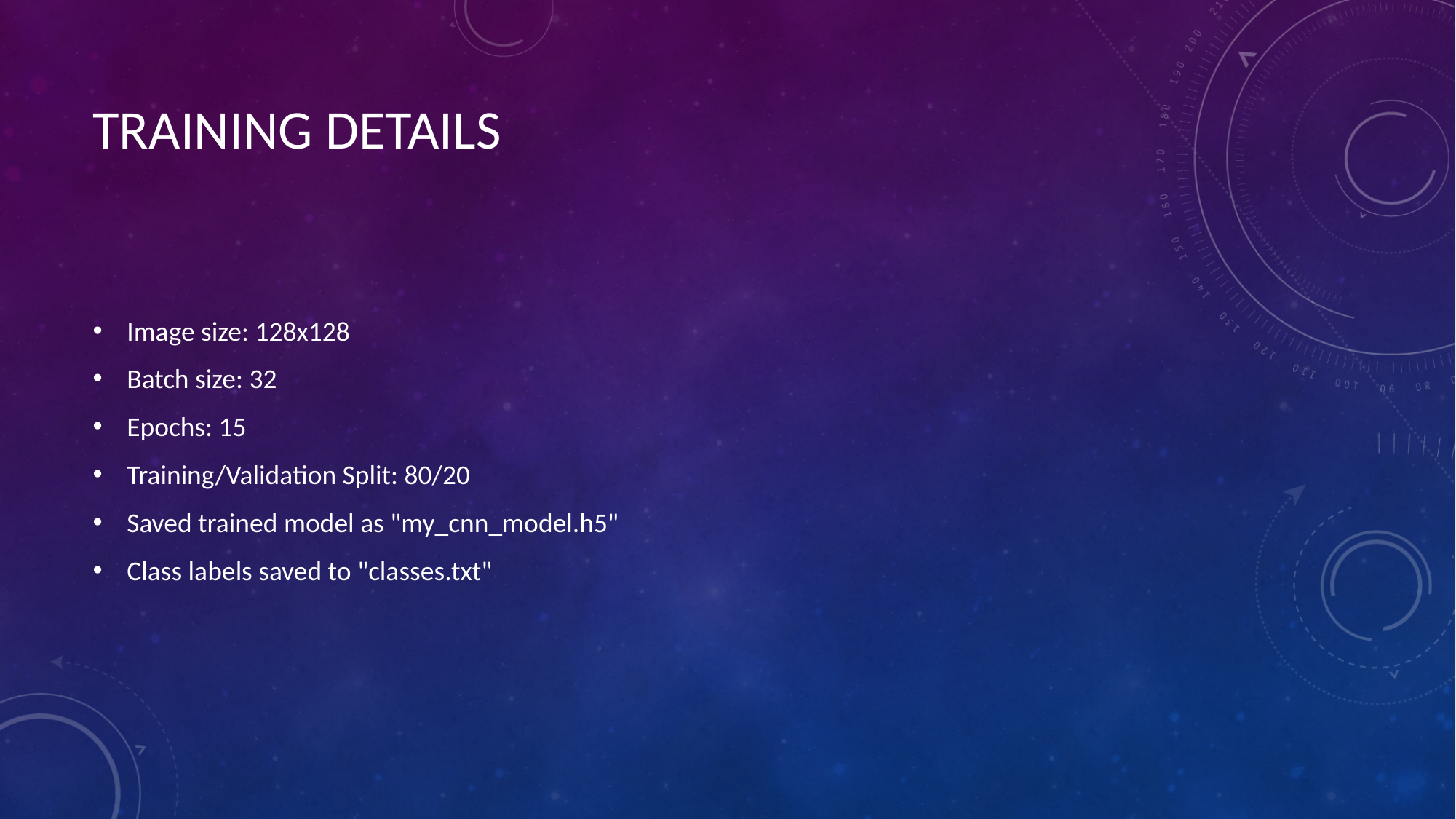

# Training Details
Image size: 128x128
Batch size: 32
Epochs: 15
Training/Validation Split: 80/20
Saved trained model as "my_cnn_model.h5"
Class labels saved to "classes.txt"